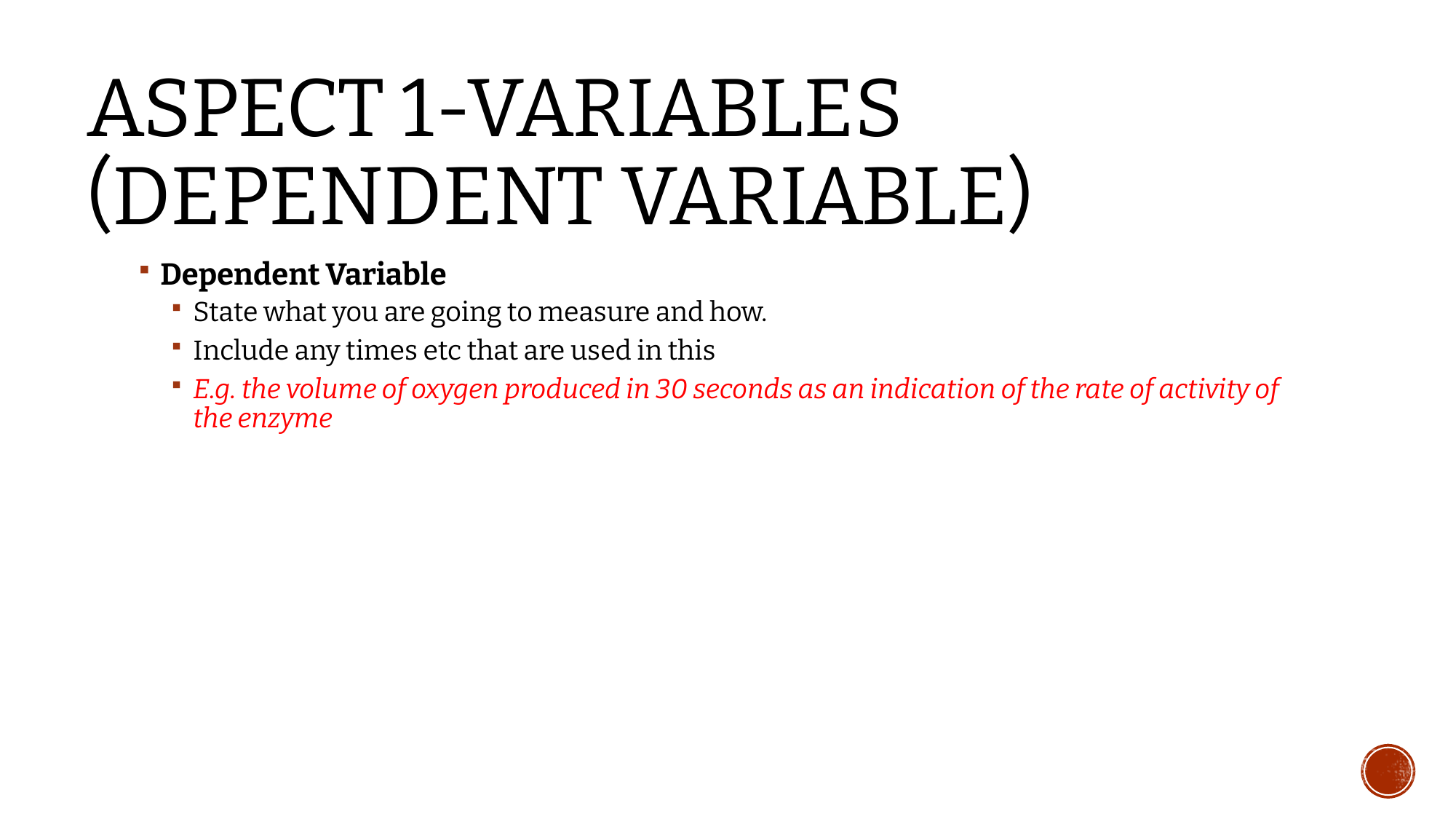

# Aspect 1-variables (dependent variable)
Dependent Variable
State what you are going to measure and how.
Include any times etc that are used in this
E.g. the volume of oxygen produced in 30 seconds as an indication of the rate of activity of the enzyme